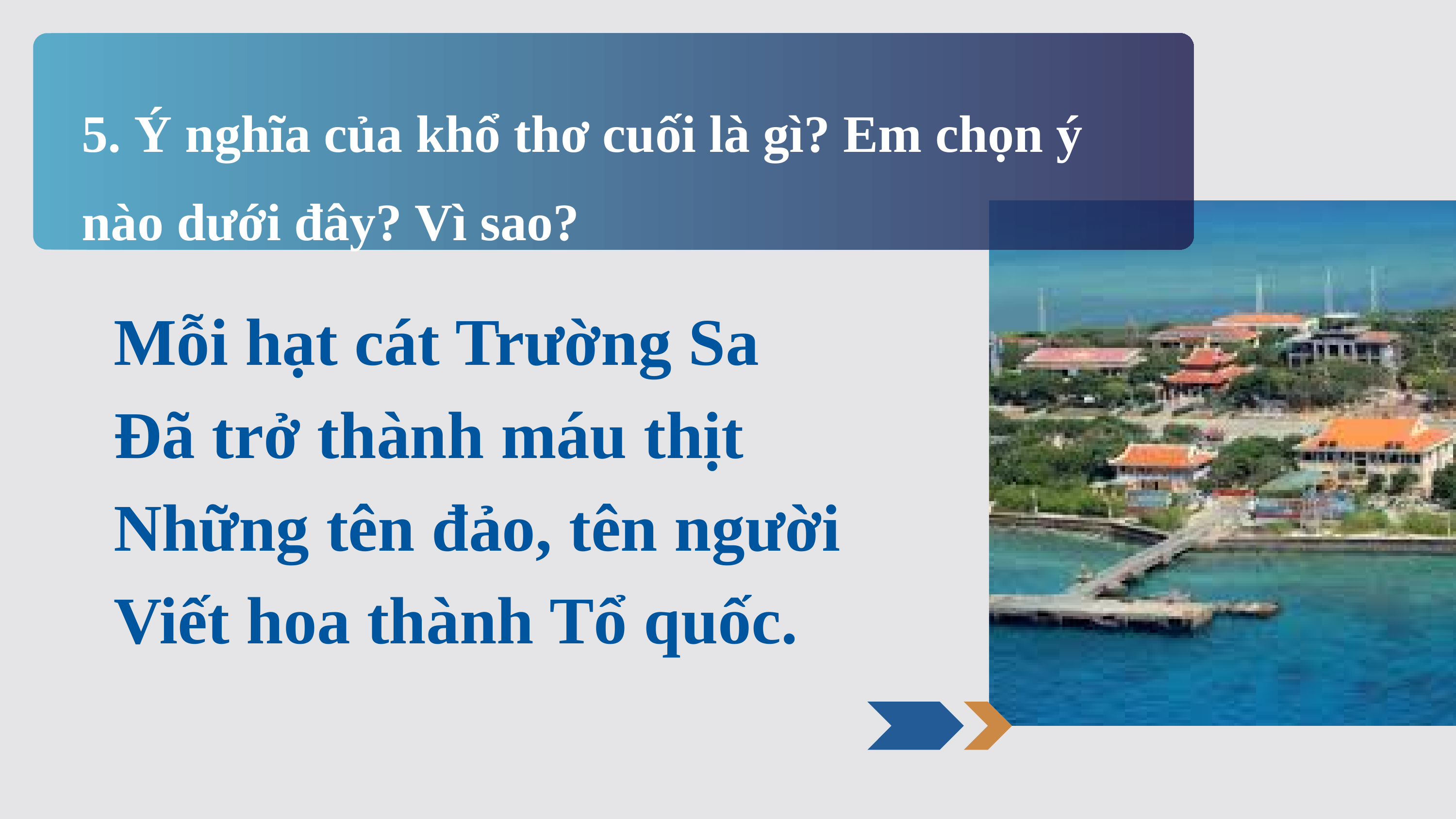

5. Ý nghĩa của khổ thơ cuối là gì? Em chọn ý nào dưới đây? Vì sao?

 Mỗi hạt cát Trường Sa
 Đã trở thành máu thịt
 Những tên đảo, tên người
 Viết hoa thành Tổ quốc.